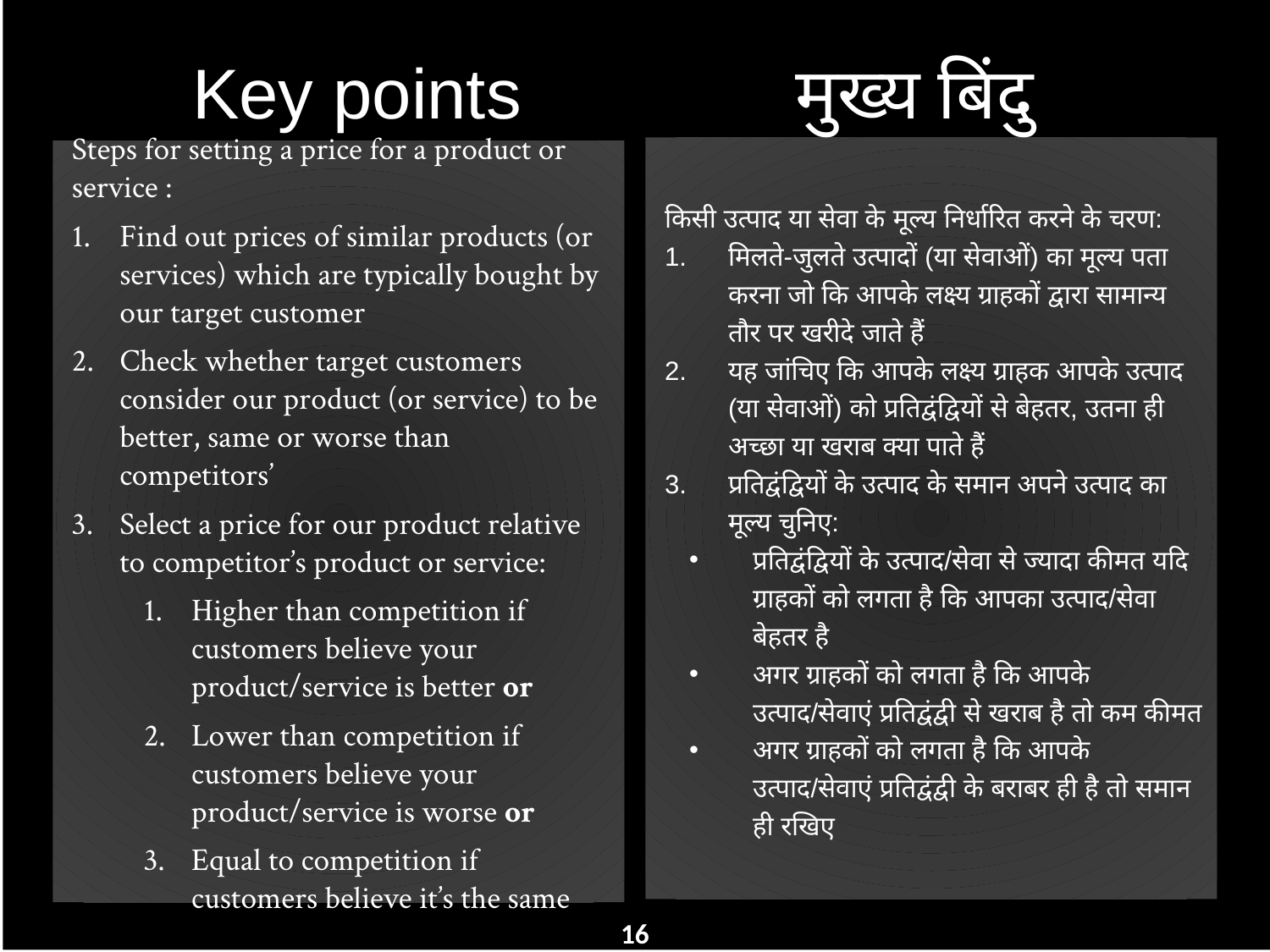

Key points
मुख्य बिंदु
किसी उत्पाद या सेवा के मूल्य निर्धारित करने के चरण:
मिलते-जुलते उत्पादों (या सेवाओं) का मूल्य पता करना जो कि आपके लक्ष्य ग्राहकों द्वारा सामान्य तौर पर खरीदे जाते हैं
यह जांचिए कि आपके लक्ष्य ग्राहक आपके उत्पाद (या सेवाओं) को प्रतिद्वंद्वियों से बेहतर, उतना ही अच्छा या खराब क्या पाते हैं
प्रतिद्वंद्वियों के उत्पाद के समान अपने उत्पाद का मूल्य चुनिए:
प्रतिद्वंद्वियों के उत्पाद/सेवा से ज्यादा कीमत यदि ग्राहकों को लगता है कि आपका उत्पाद/सेवा बेहतर है
अगर ग्राहकों को लगता है कि आपके उत्पाद/सेवाएं प्रतिद्वंद्वी से खराब है तो कम कीमत
अगर ग्राहकों को लगता है कि आपके उत्पाद/सेवाएं प्रतिद्वंद्वी के बराबर ही है तो समान ही रखिए
Steps for setting a price for a product or service :
Find out prices of similar products (or services) which are typically bought by our target customer
Check whether target customers consider our product (or service) to be better, same or worse than competitors’
Select a price for our product relative to competitor’s product or service:
Higher than competition if customers believe your product/service is better or
Lower than competition if customers believe your product/service is worse or
Equal to competition if customers believe it’s the same
16